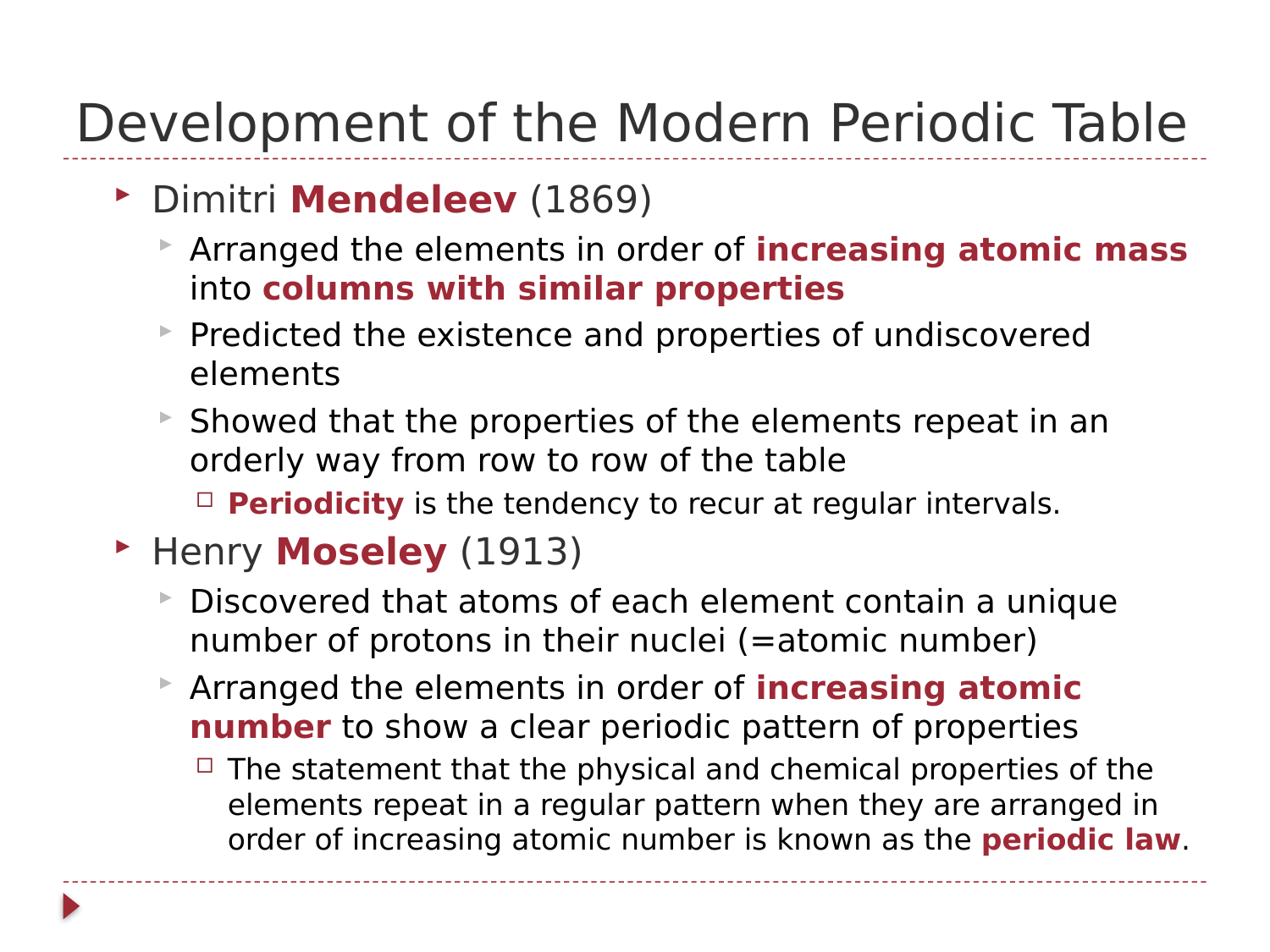

# Development of the Modern Periodic Table
Dimitri Mendeleev (1869)
Arranged the elements in order of increasing atomic mass into columns with similar properties
Predicted the existence and properties of undiscovered elements
Showed that the properties of the elements repeat in an orderly way from row to row of the table
Periodicity is the tendency to recur at regular intervals.
Henry Moseley (1913)
Discovered that atoms of each element contain a unique number of protons in their nuclei (=atomic number)
Arranged the elements in order of increasing atomic number to show a clear periodic pattern of properties
The statement that the physical and chemical properties of the elements repeat in a regular pattern when they are arranged in order of increasing atomic number is known as the periodic law.